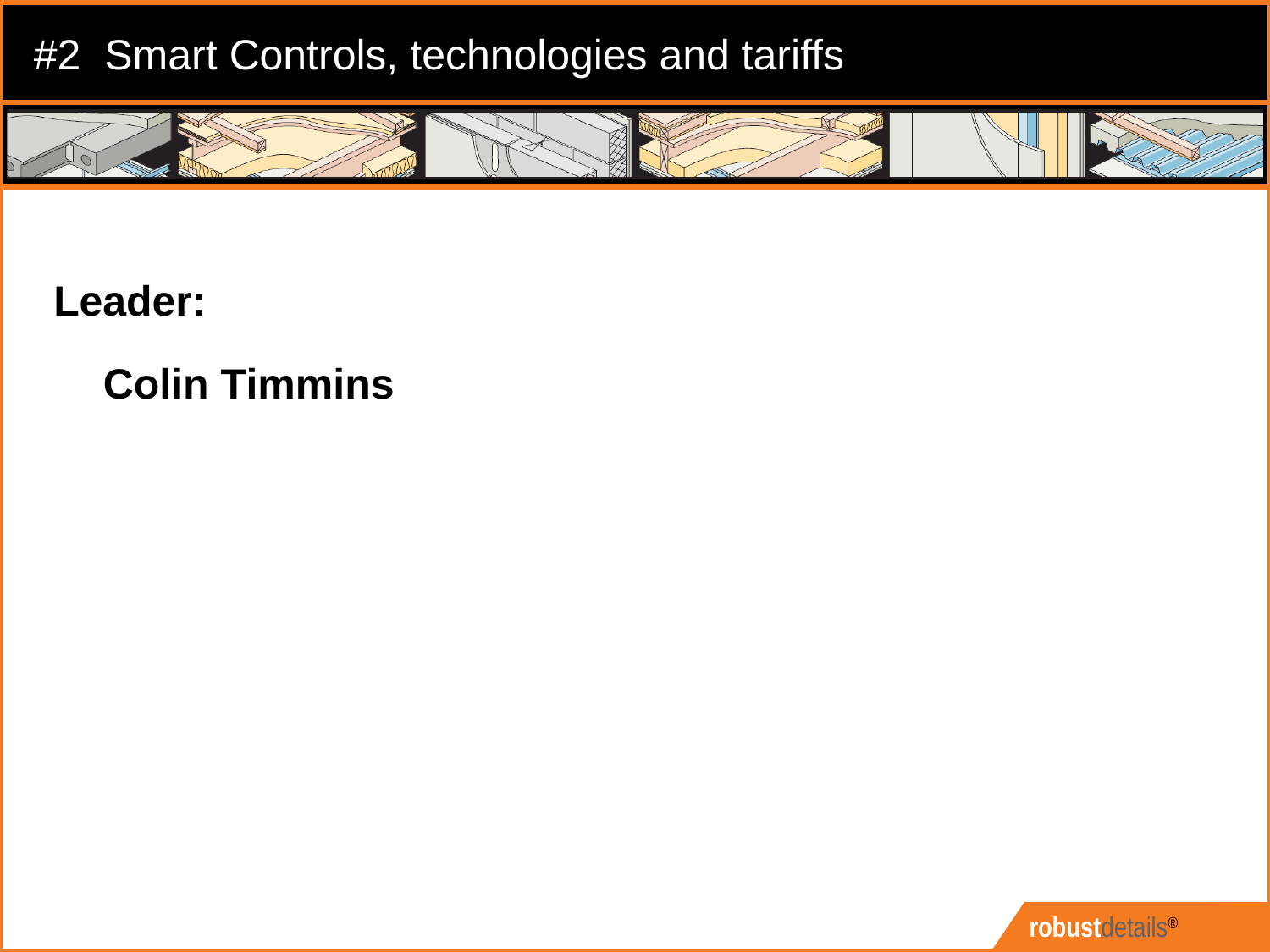

#2  Smart Controls, technologies and tariffs
Leader:
Colin Timmins